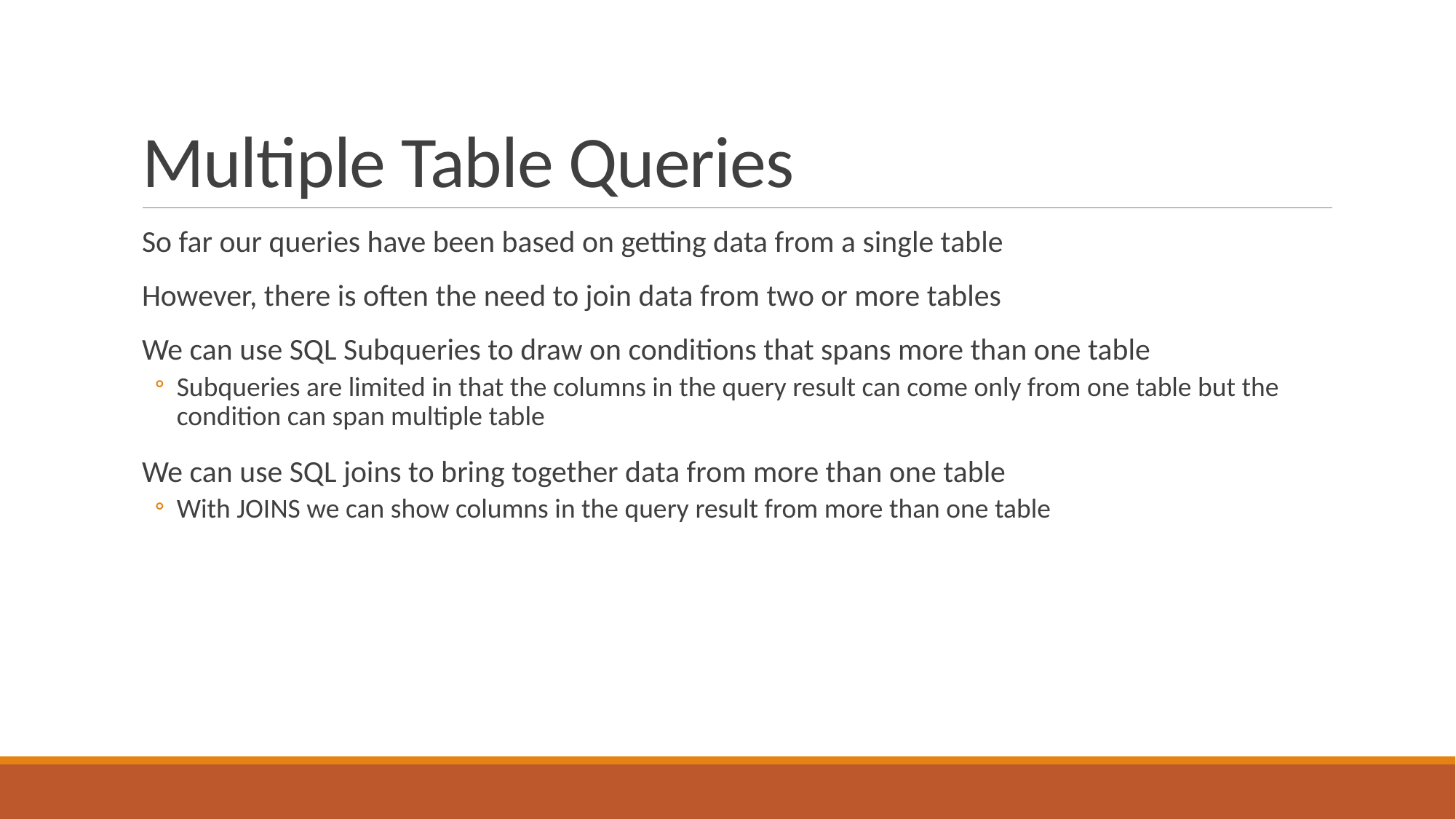

# Multiple Table Queries
So far our queries have been based on getting data from a single table
However, there is often the need to join data from two or more tables
We can use SQL Subqueries to draw on conditions that spans more than one table
Subqueries are limited in that the columns in the query result can come only from one table but the condition can span multiple table
We can use SQL joins to bring together data from more than one table
With JOINS we can show columns in the query result from more than one table